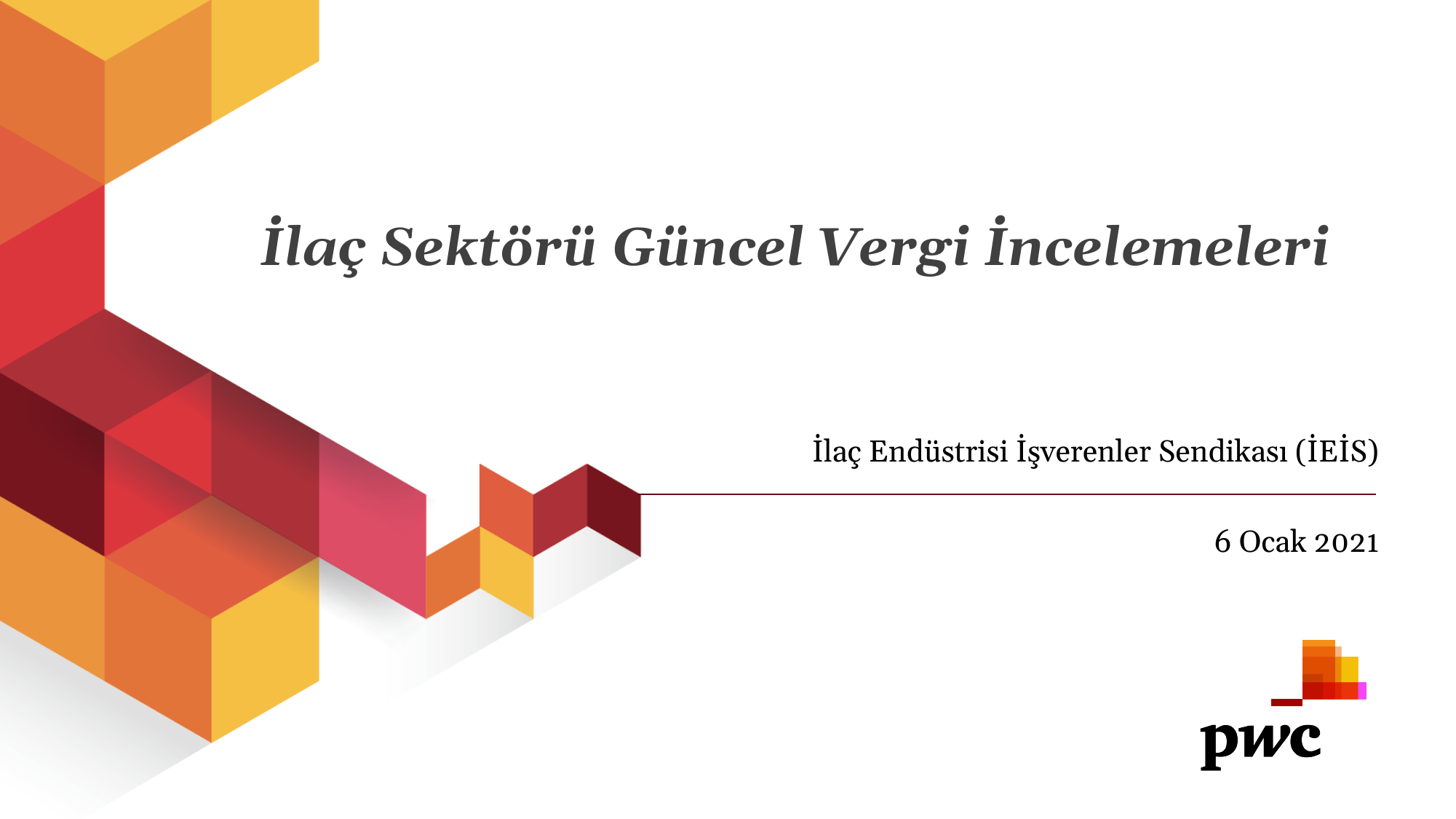

# İlaç Sektörü Güncel Vergi İncelemeleri
İlaç Endüstrisi İşverenler Sendikası (İEİS)
6 Ocak 2021